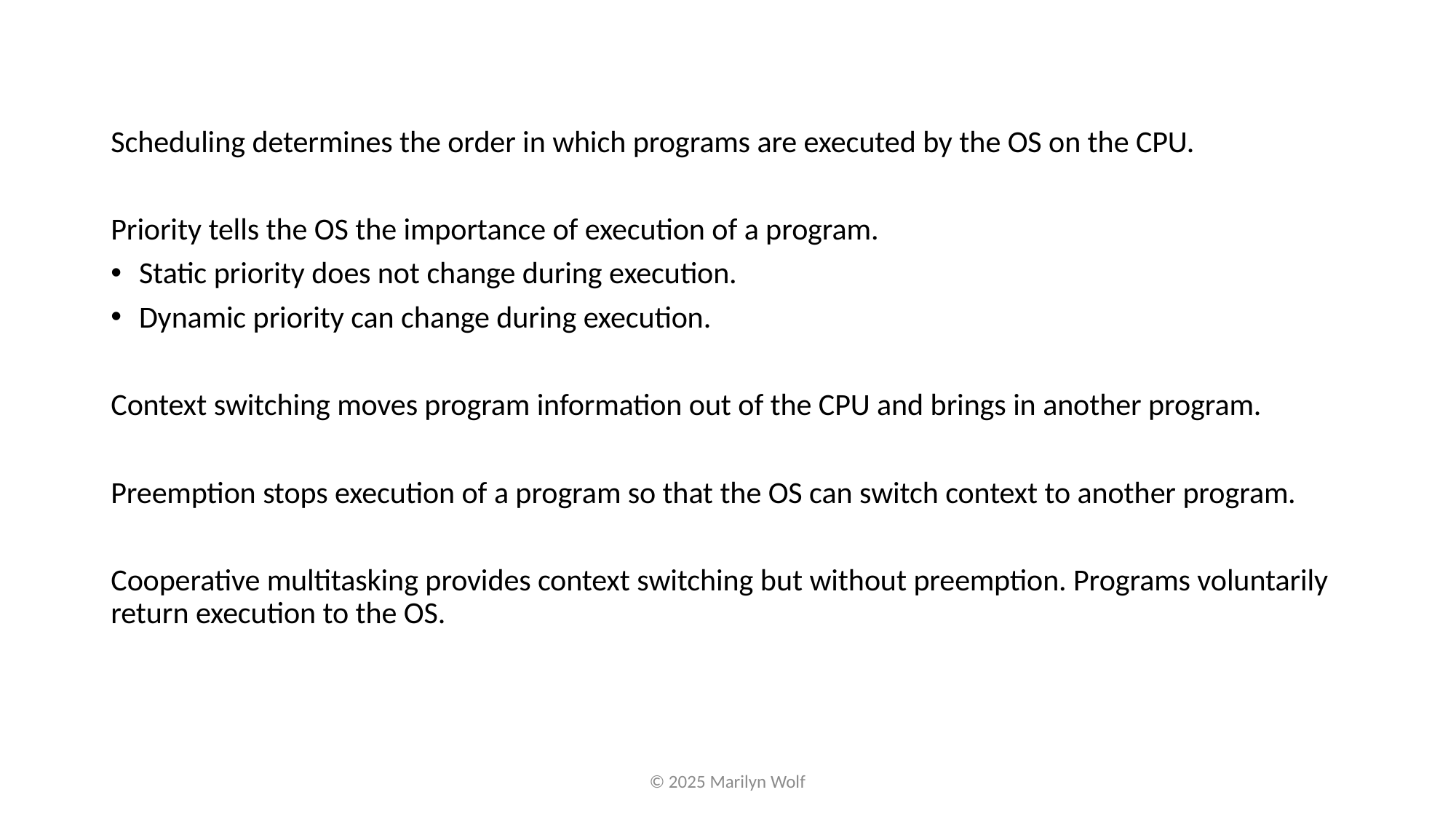

Scheduling determines the order in which programs are executed by the OS on the CPU.

Priority tells the OS the importance of execution of a program.
Static priority does not change during execution.
Dynamic priority can change during execution.

Context switching moves program information out of the CPU and brings in another program.

Preemption stops execution of a program so that the OS can switch context to another program.

Cooperative multitasking provides context switching but without preemption. Programs voluntarily return execution to the OS.
© 2025 Marilyn Wolf